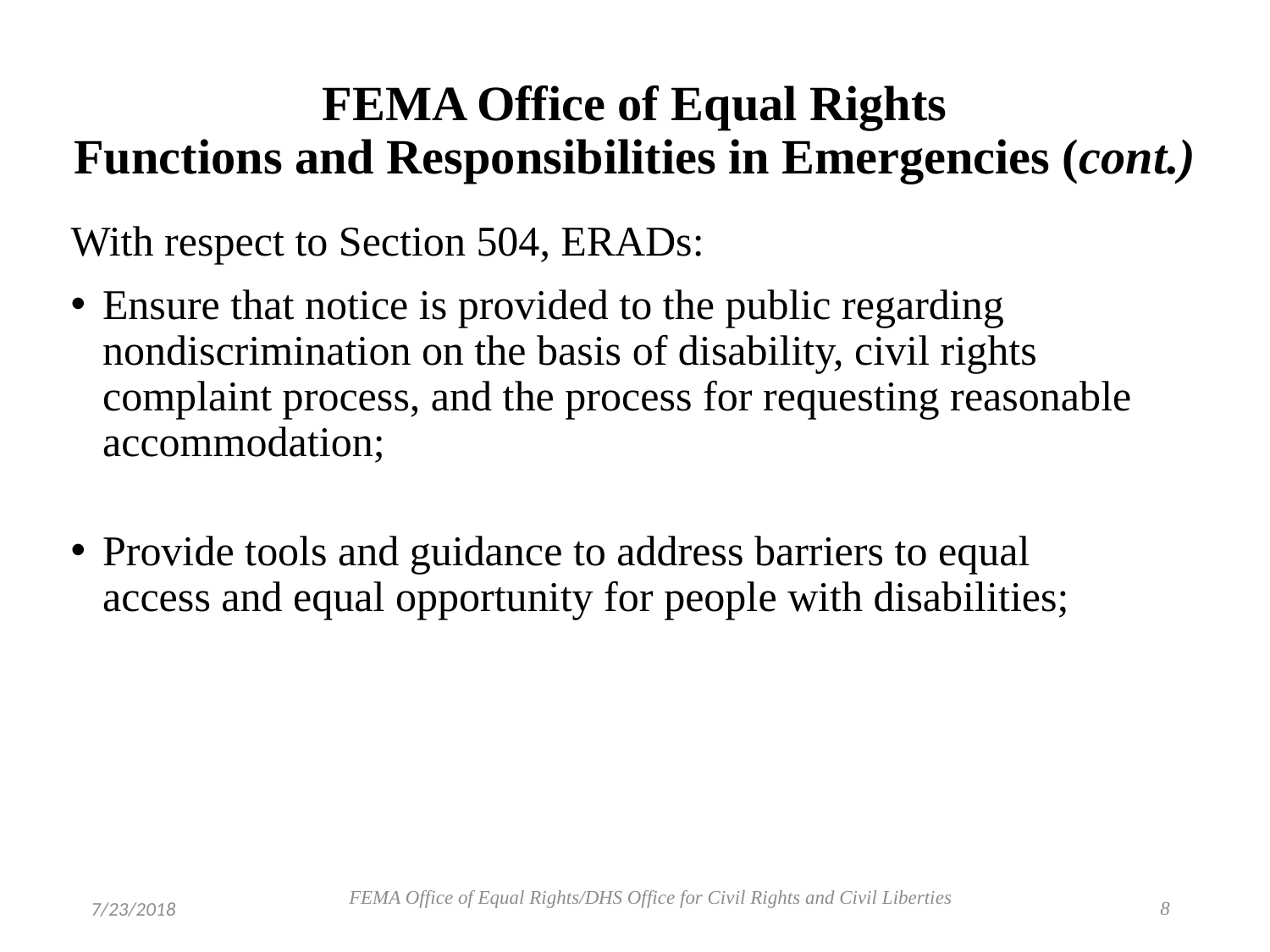

# FEMA Office of Equal Rights Functions and Responsibilities in Emergencies (cont.)
With respect to Section 504, ERADs:
Ensure that notice is provided to the public regarding nondiscrimination on the basis of disability, civil rights complaint process, and the process for requesting reasonable accommodation;
Provide tools and guidance to address barriers to equal access and equal opportunity for people with disabilities;

8
7/23/2018
FEMA Office of Equal Rights/DHS Office for Civil Rights and Civil Liberties